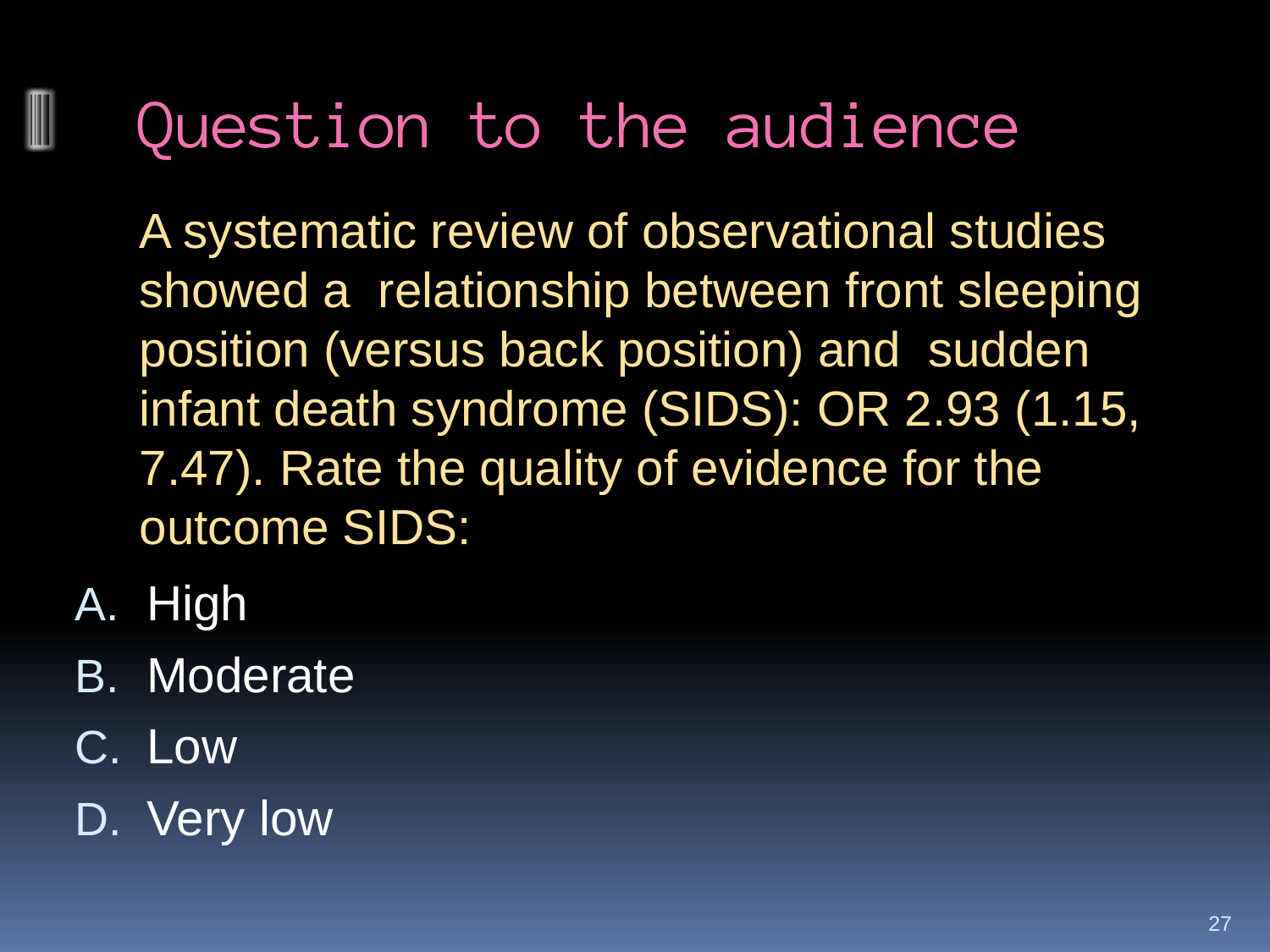

# Question to the audience
A systematic review of observational studies showed a  relationship between front sleeping position (versus back position) and  sudden infant death syndrome (SIDS): OR 2.93 (1.15, 7.47). Rate the quality of evidence for the outcome SIDS:
High
Moderate
Low
Very low
27